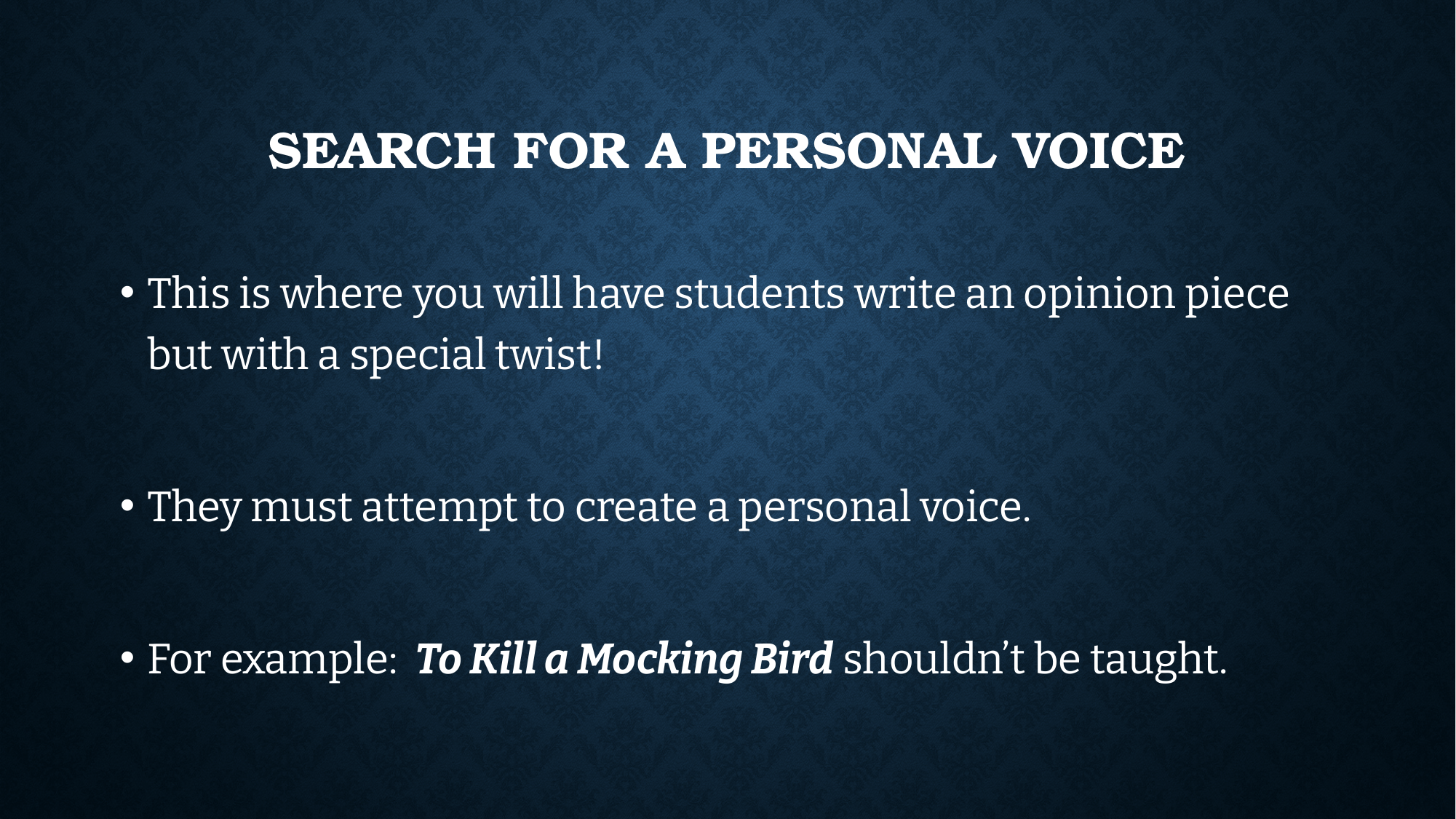

# Search for a personal voice
This is where you will have students write an opinion piece but with a special twist!

They must attempt to create a personal voice.

For example:  To Kill a Mocking Bird shouldn’t be taught.